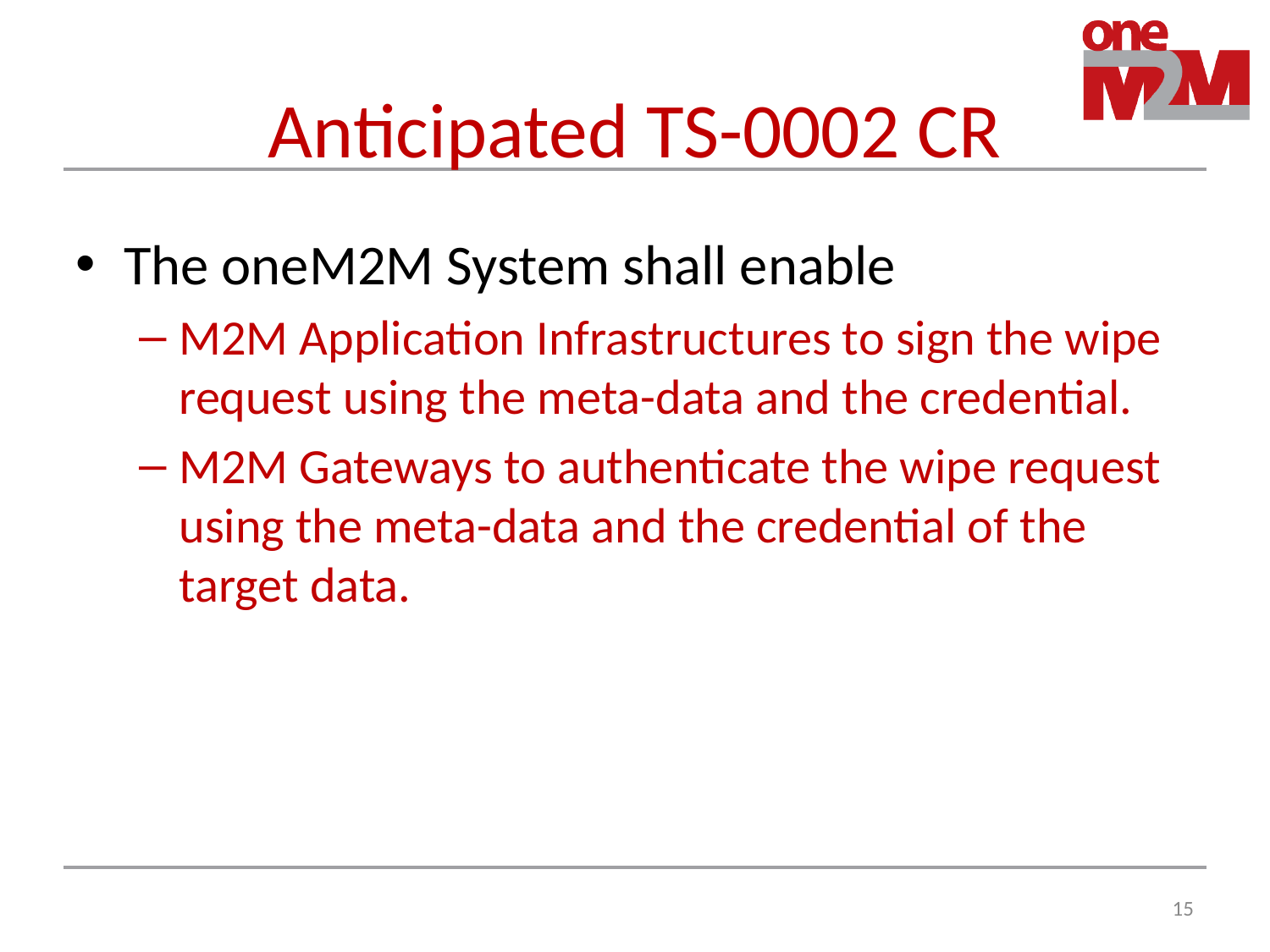

# Anticipated TS-0002 CR
The oneM2M System shall enable
M2M Application Infrastructures to sign the wipe request using the meta-data and the credential.
M2M Gateways to authenticate the wipe request using the meta-data and the credential of the target data.
15